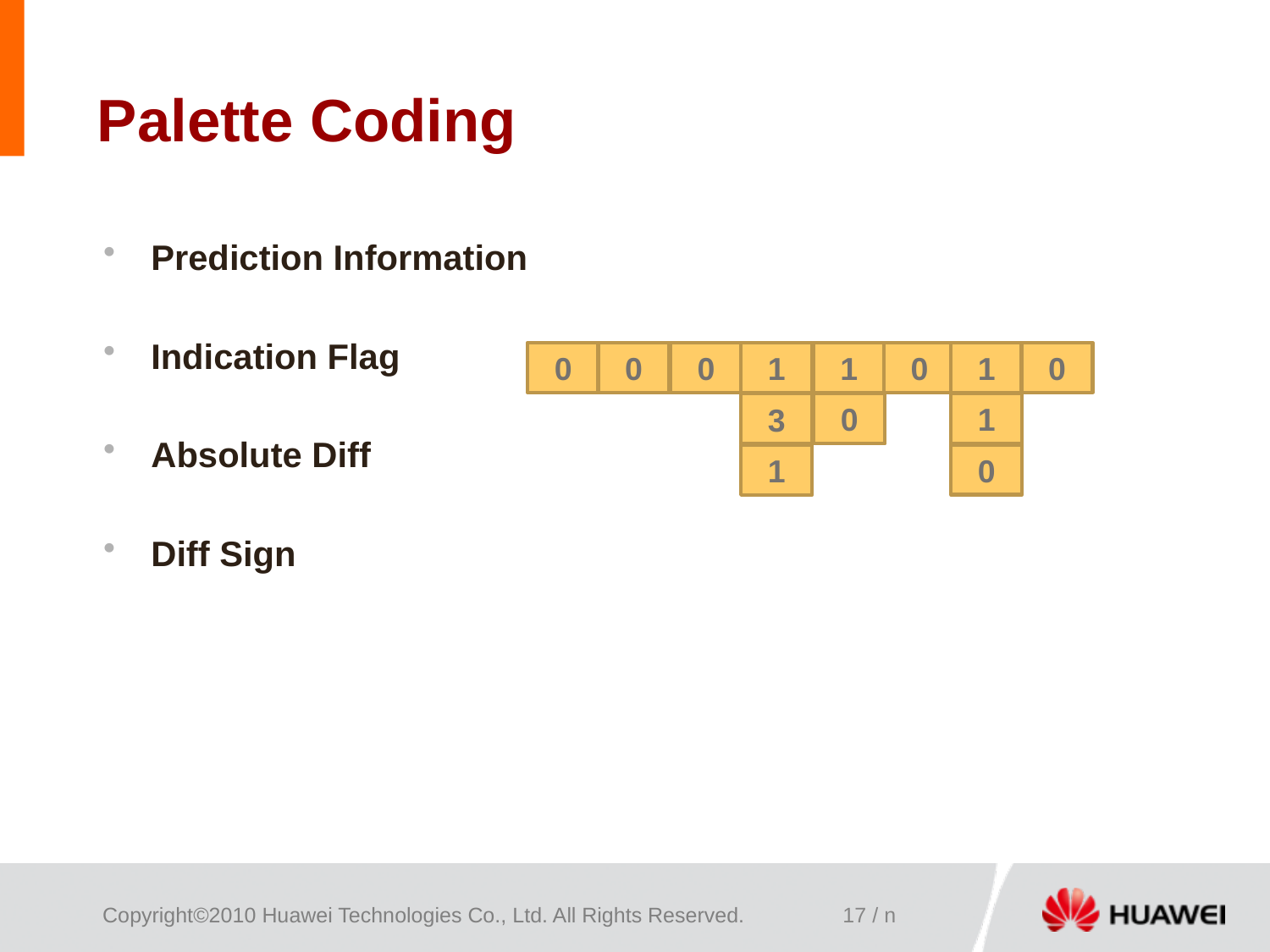

# Palette Coding
Prediction Information

Indication Flag

Absolute Diff

Diff Sign
0
0
0
1
1
0
1
0
1
0
3
0
1